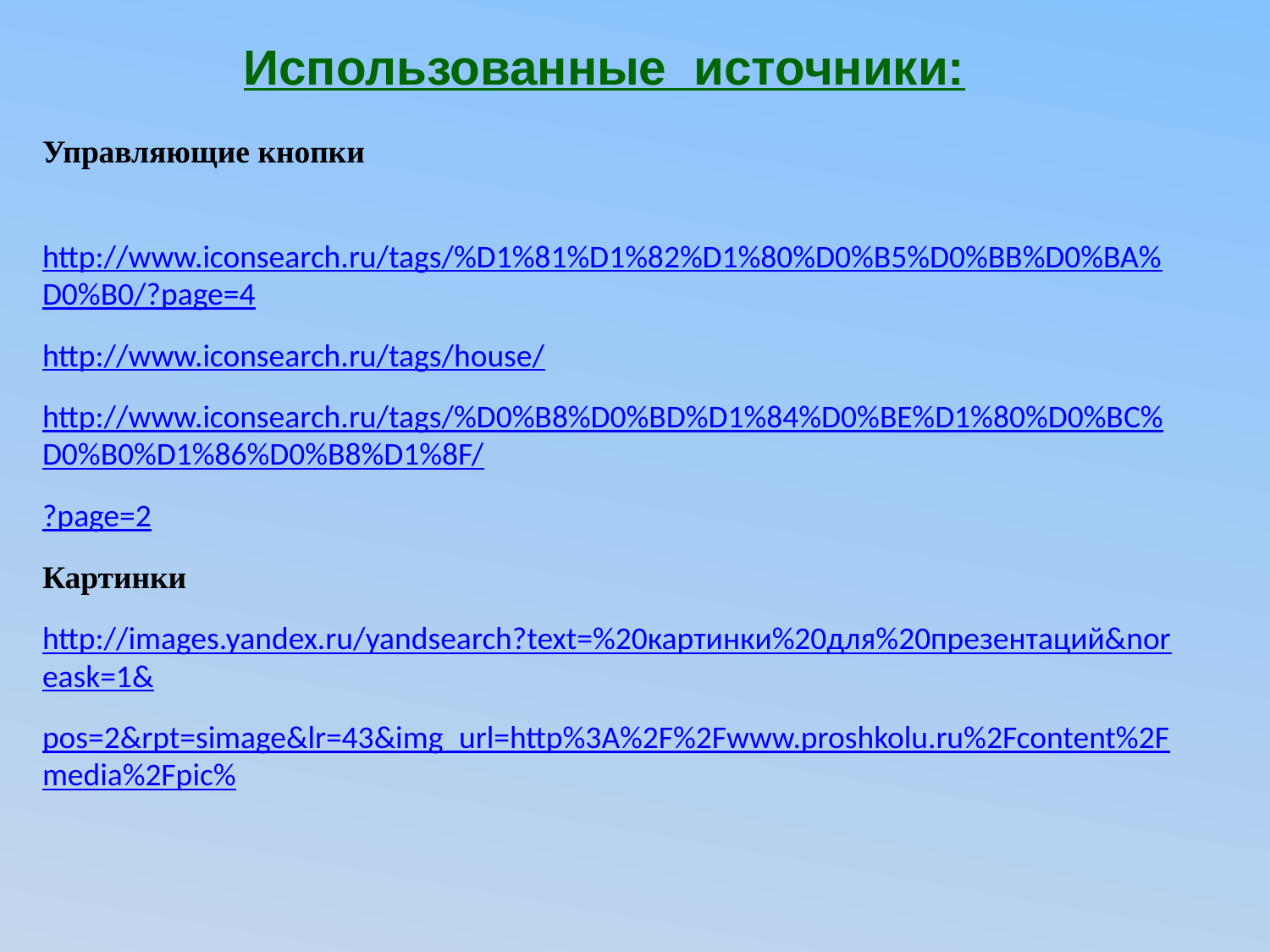

Использованные  источники:
Управляющие кнопки
 http://www.iconsearch.ru/tags/%D1%81%D1%82%D1%80%D0%B5%D0%BB%D0%BA%D0%B0/?page=4
http://www.iconsearch.ru/tags/house/
http://www.iconsearch.ru/tags/%D0%B8%D0%BD%D1%84%D0%BE%D1%80%D0%BC%D0%B0%D1%86%D0%B8%D1%8F/
?page=2
Картинки
http://images.yandex.ru/yandsearch?text=%20картинки%20для%20презентаций&noreask=1&
pos=2&rpt=simage&lr=43&img_url=http%3A%2F%2Fwww.proshkolu.ru%2Fcontent%2Fmedia%2Fpic%